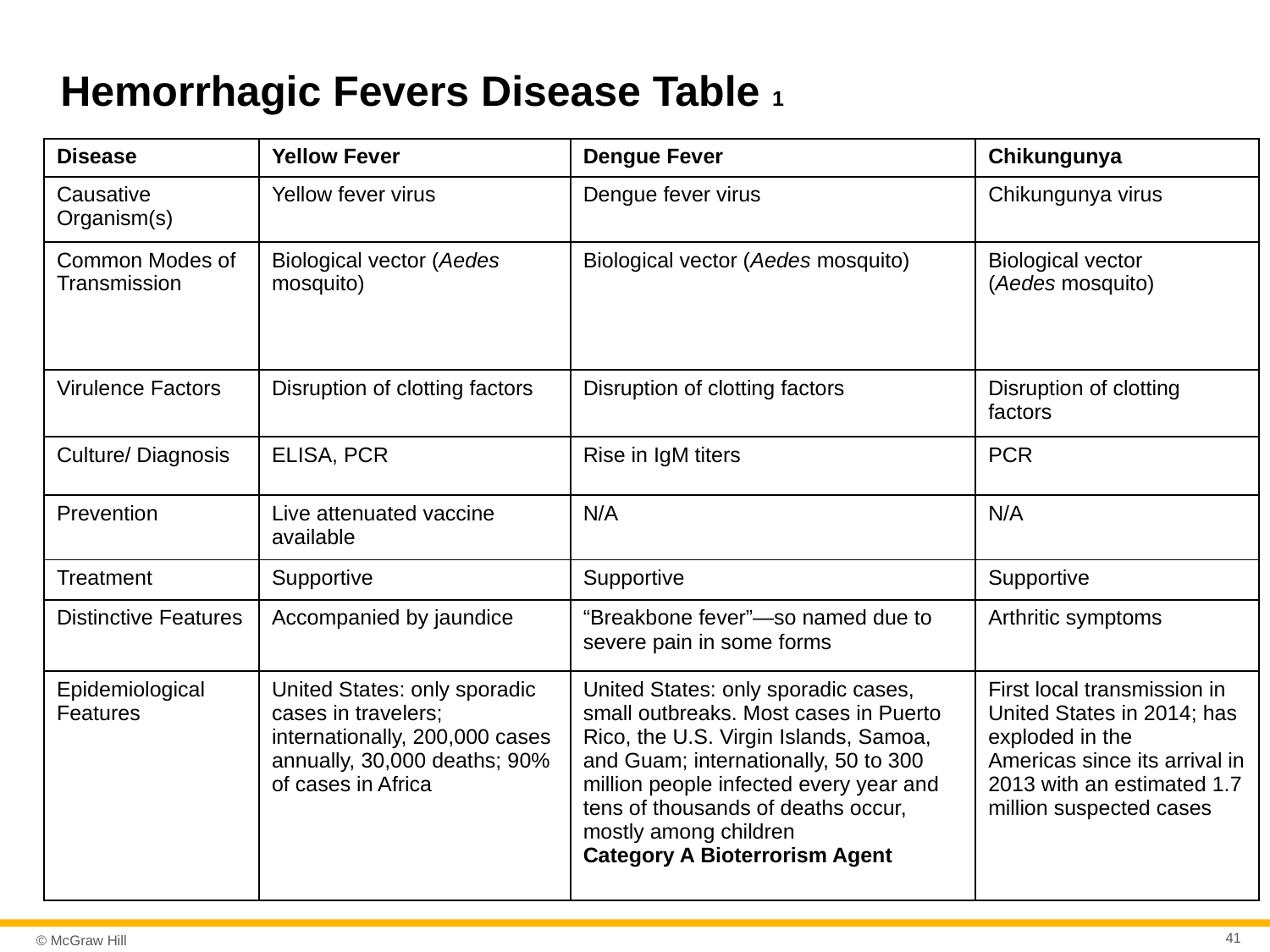

# Hemorrhagic Fevers Disease Table 1
| Disease | Yellow Fever | Dengue Fever | Chikungunya |
| --- | --- | --- | --- |
| Causative Organism(s) | Yellow fever virus | Dengue fever virus | Chikungunya virus |
| Common Modes of Transmission | Biological vector (Aedes mosquito) | Biological vector (Aedes mosquito) | Biological vector (Aedes mosquito) |
| Virulence Factors | Disruption of clotting factors | Disruption of clotting factors | Disruption of clotting factors |
| Culture/ Diagnosis | ELISA, PCR | Rise in IgM titers | PCR |
| Prevention | Live attenuated vaccine available | N/A | N/A |
| Treatment | Supportive | Supportive | Supportive |
| Distinctive Features | Accompanied by jaundice | “Breakbone fever”—so named due to severe pain in some forms | Arthritic symptoms |
| Epidemiological Features | United States: only sporadic cases in travelers; internationally, 200,000 cases annually, 30,000 deaths; 90% of cases in Africa | United States: only sporadic cases, small outbreaks. Most cases in Puerto Rico, the U.S. Virgin Islands, Samoa, and Guam; internationally, 50 to 300 million people infected every year and tens of thousands of deaths occur, mostly among children Category A Bioterrorism Agent | First local transmission in United States in 2014; has exploded in the Americas since its arrival in 2013 with an estimated 1.7 million suspected cases |